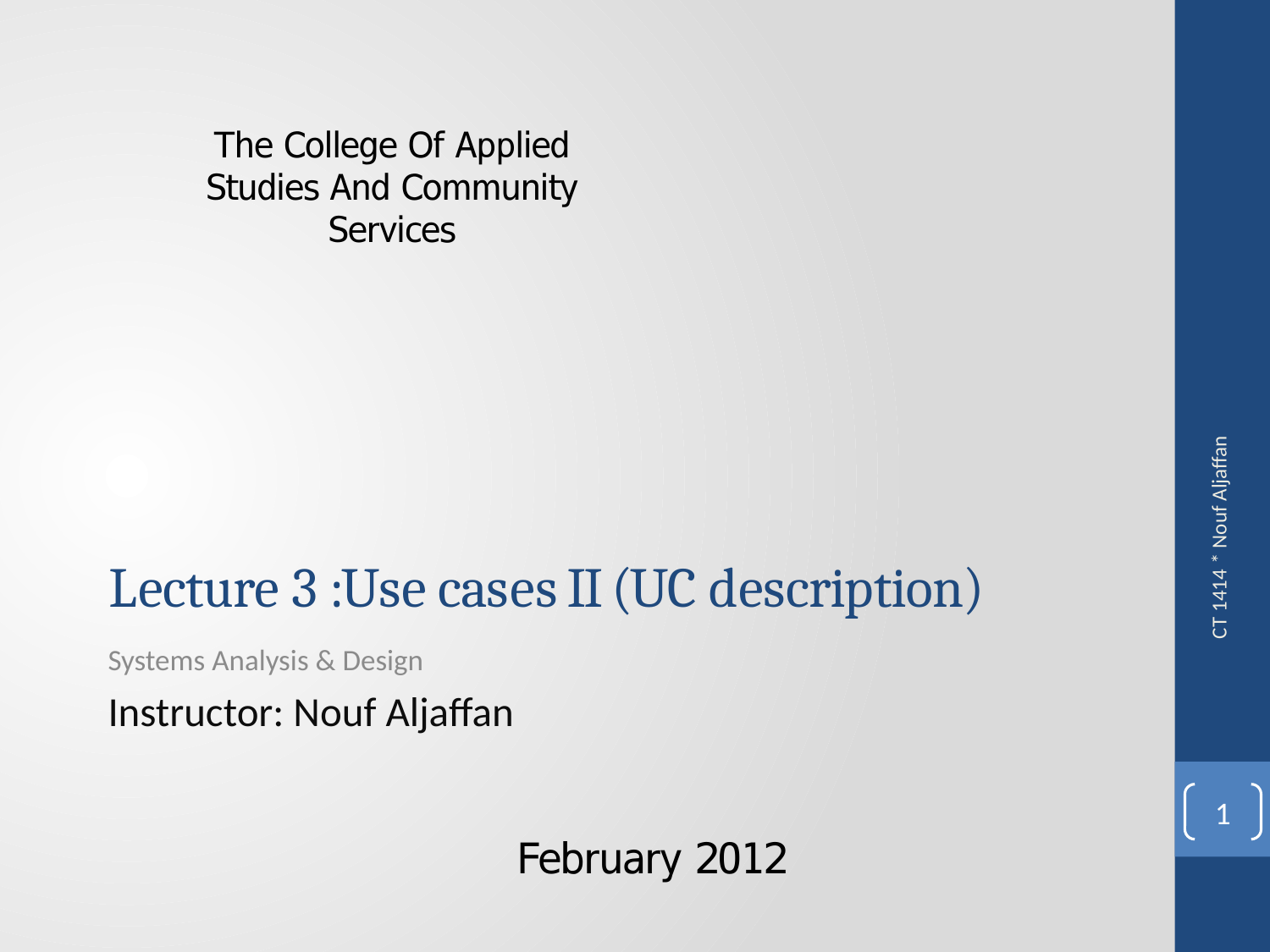

The College Of Applied Studies And Community Services
# Lecture 3 :Use cases II (UC description)
CT 1414 * Nouf Aljaffan
Systems Analysis & Design
Instructor: Nouf Aljaffan

1
February 2012